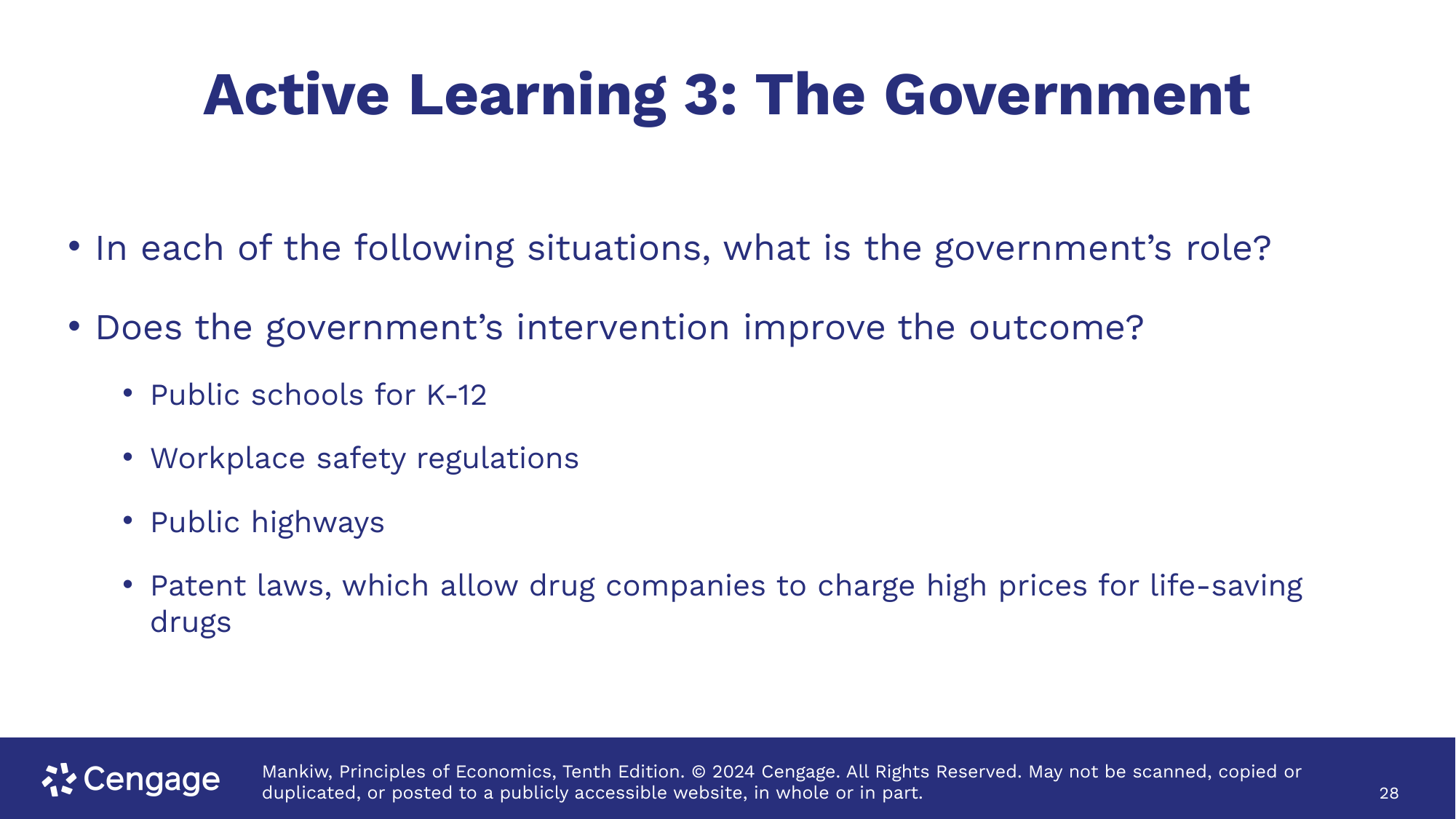

# Active Learning 3: The Government
In each of the following situations, what is the government’s role?
Does the government’s intervention improve the outcome?
Public schools for K-12
Workplace safety regulations
Public highways
Patent laws, which allow drug companies to charge high prices for life-saving drugs